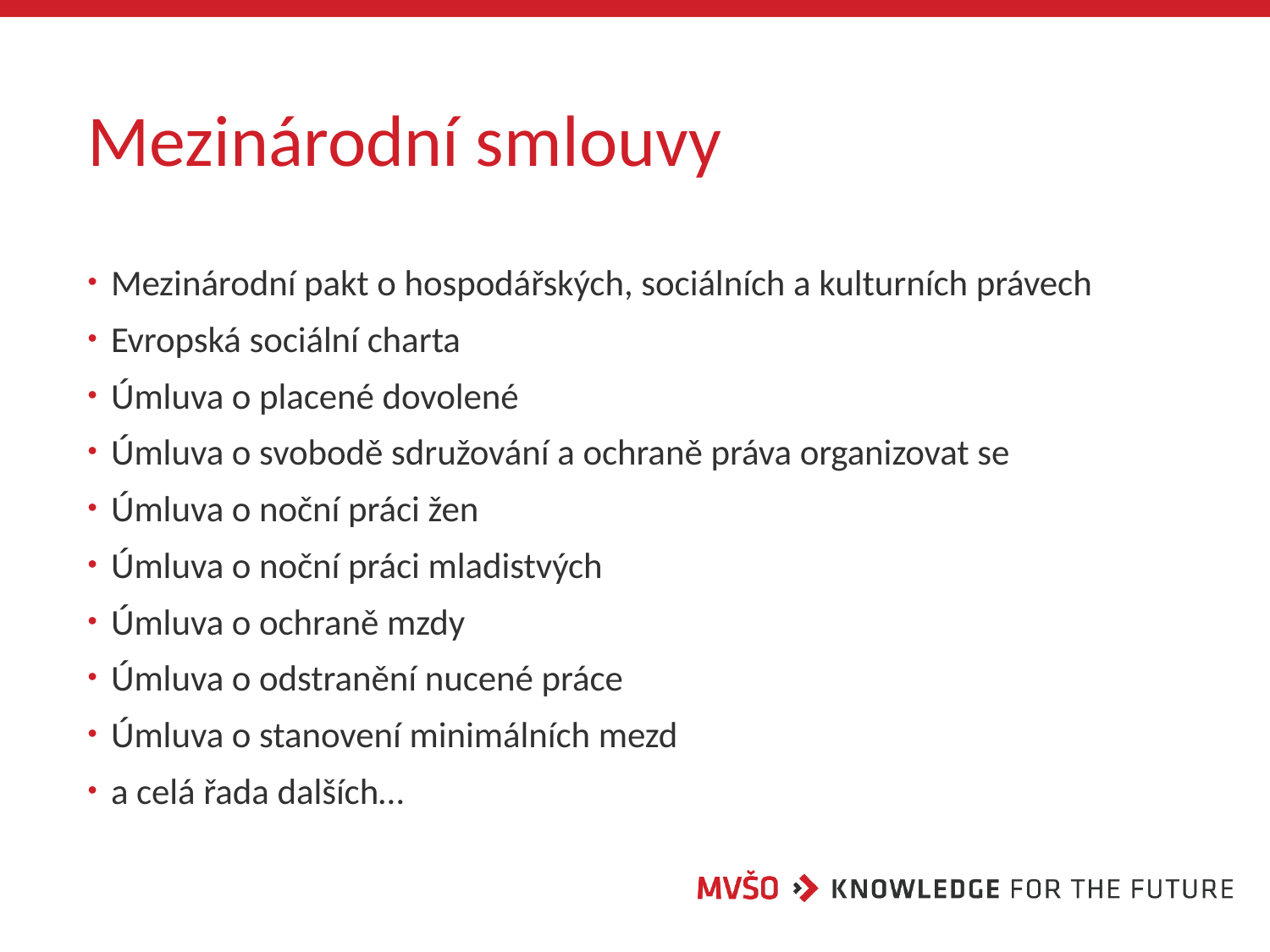

# Mezinárodní smlouvy
Mezinárodní pakt o hospodářských, sociálních a kulturních právech
Evropská sociální charta
Úmluva o placené dovolené
Úmluva o svobodě sdružování a ochraně práva organizovat se
Úmluva o noční práci žen
Úmluva o noční práci mladistvých
Úmluva o ochraně mzdy
Úmluva o odstranění nucené práce
Úmluva o stanovení minimálních mezd
a celá řada dalších…